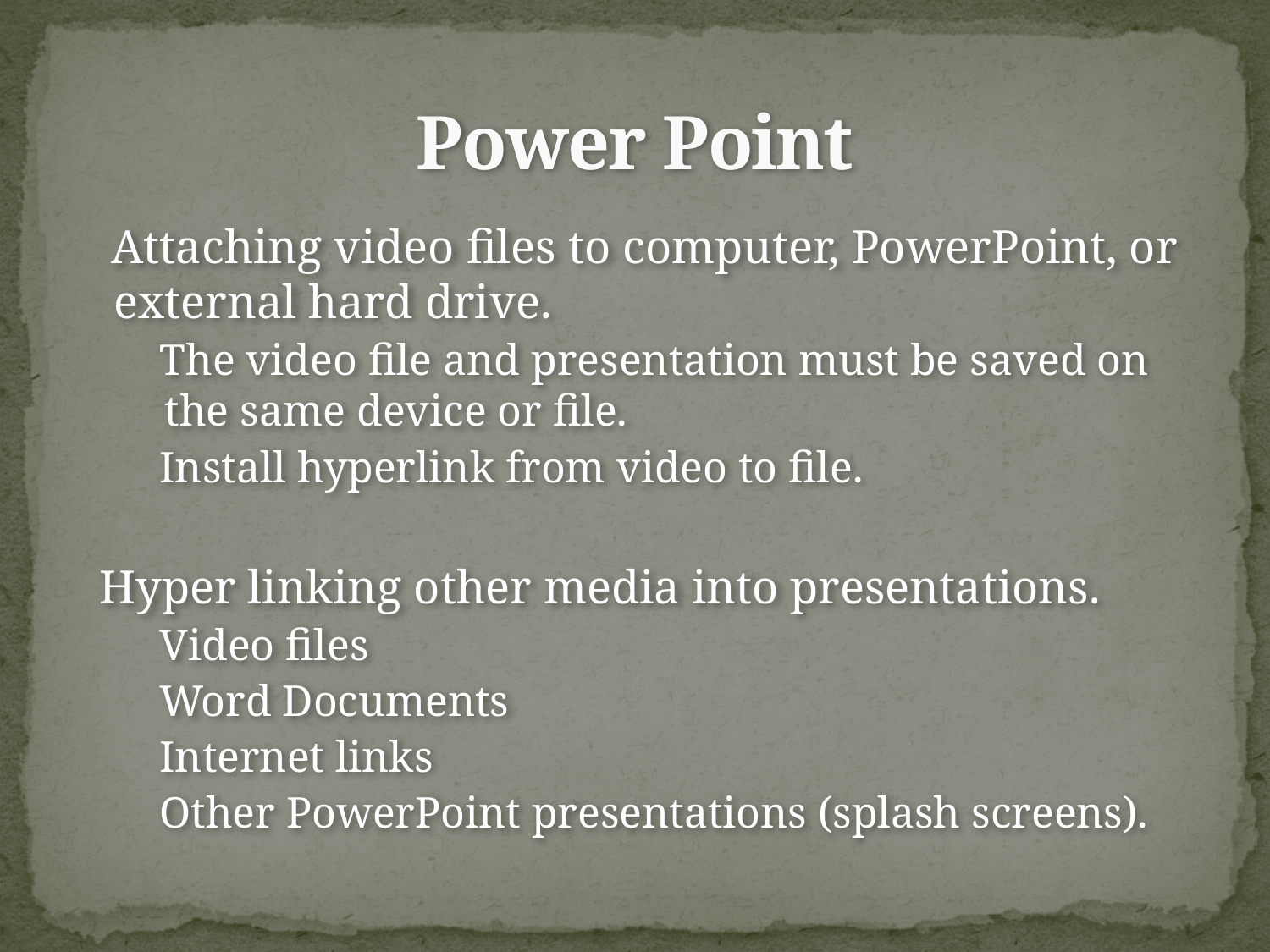

# Power Point
   Attaching video files to computer, PowerPoint, or external hard drive.
   The video file and presentation must be saved on the same device or file.
   Install hyperlink from video to file.

  Hyper linking other media into presentations.
   Video files
   Word Documents
   Internet links
   Other PowerPoint presentations (splash screens).